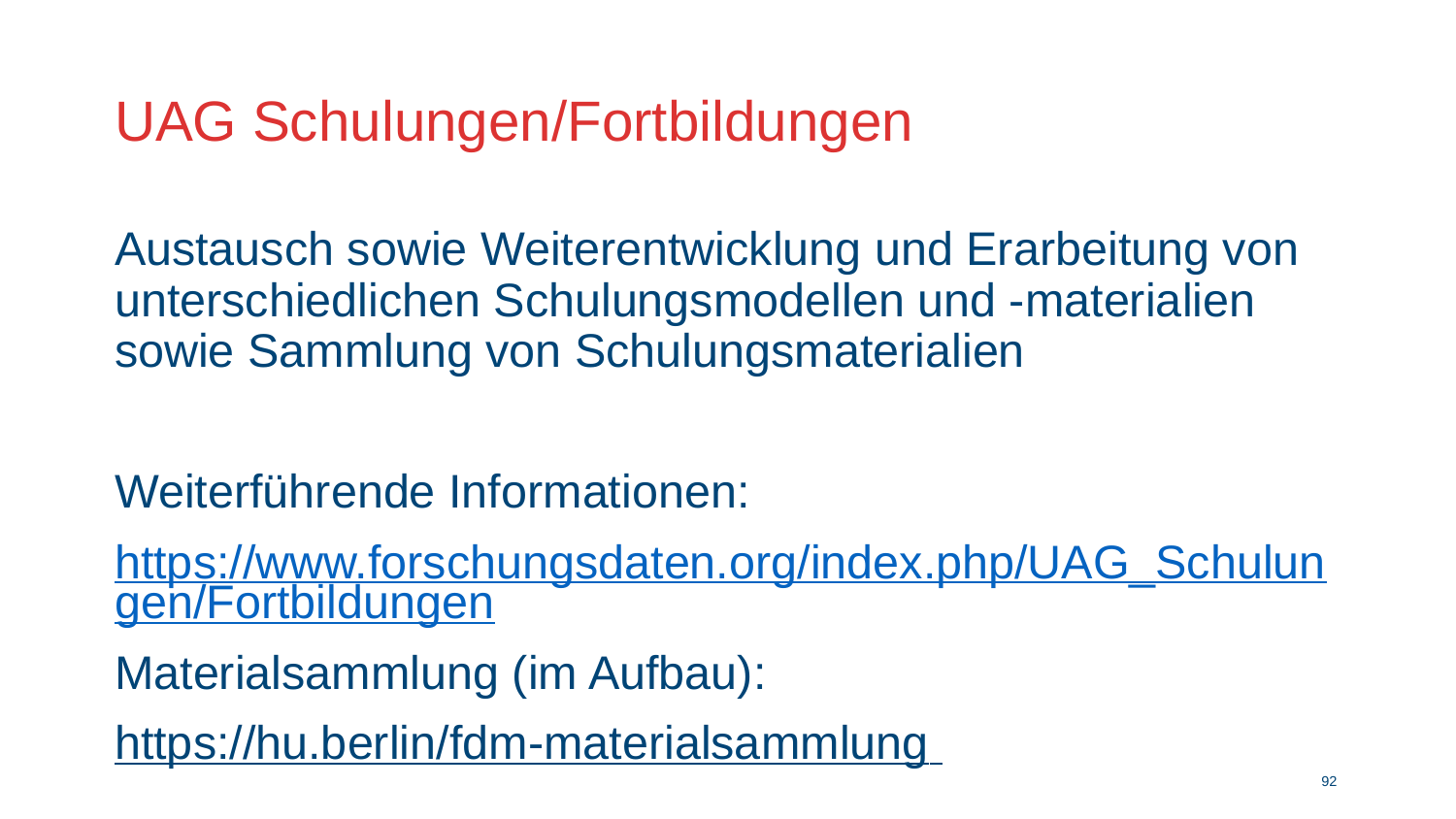

# UAG Schulungen/Fortbildungen
Austausch sowie Weiterentwicklung und Erarbeitung von unterschiedlichen Schulungsmodellen und -materialien sowie Sammlung von Schulungsmaterialien

Weiterführende Informationen:
https://www.forschungsdaten.org/index.php/UAG_Schulungen/Fortbildungen
Materialsammlung (im Aufbau):
https://hu.berlin/fdm-materialsammlung
92